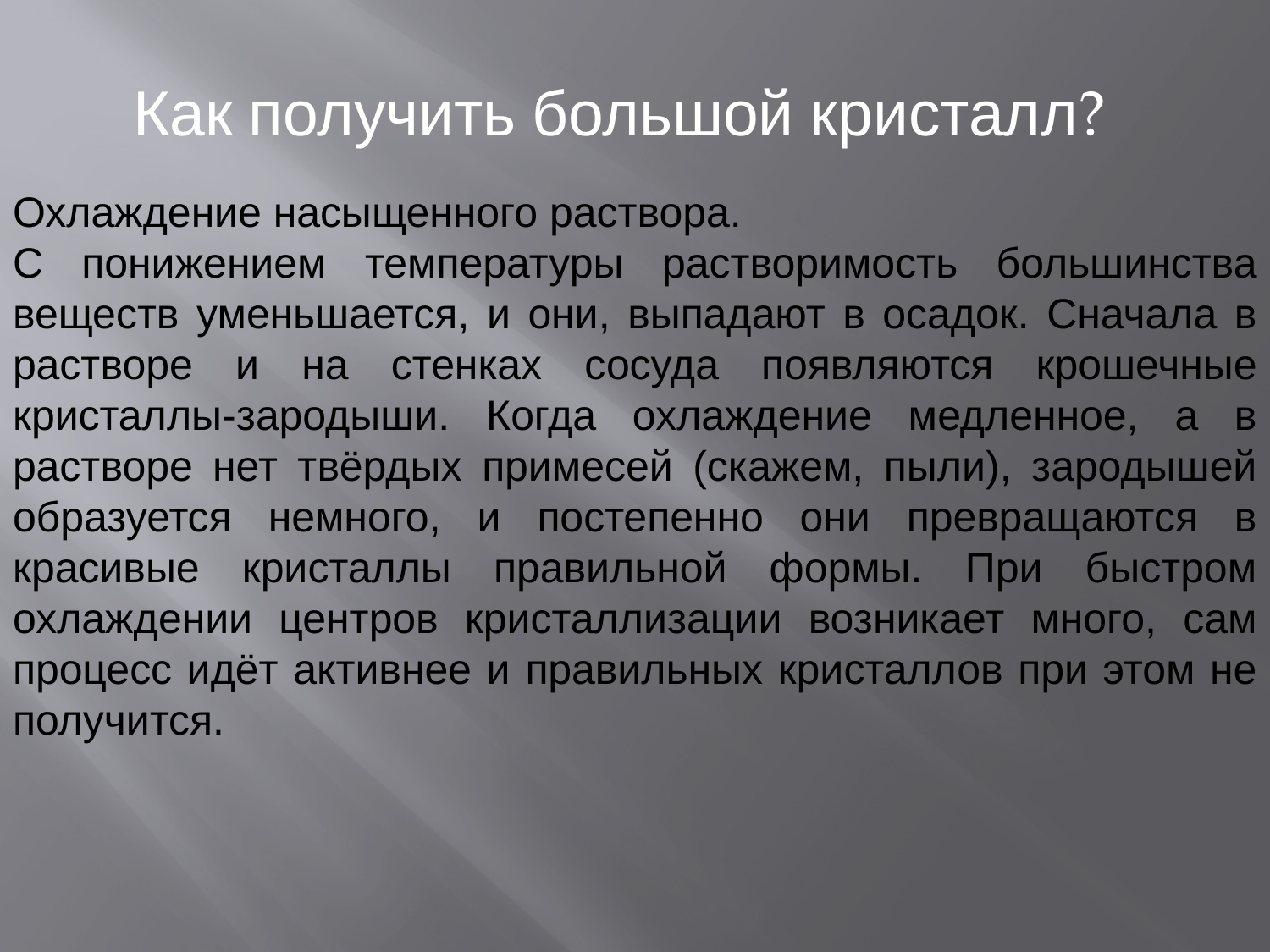

Как получить большой кристалл?
Охлаждение насыщенного раствора.
С понижением температуры растворимость большинства веществ уменьшается, и они, выпадают в осадок. Сначала в растворе и на стенках сосуда появляются крошечные кристаллы-зародыши. Когда охлаждение медленное, а в растворе нет твёрдых примесей (скажем, пыли), зародышей образуется немного, и постепенно они превращаются в красивые кристаллы правильной формы. При быстром охлаждении центров кристаллизации возникает много, сам процесс идёт активнее и правильных кристаллов при этом не получится.